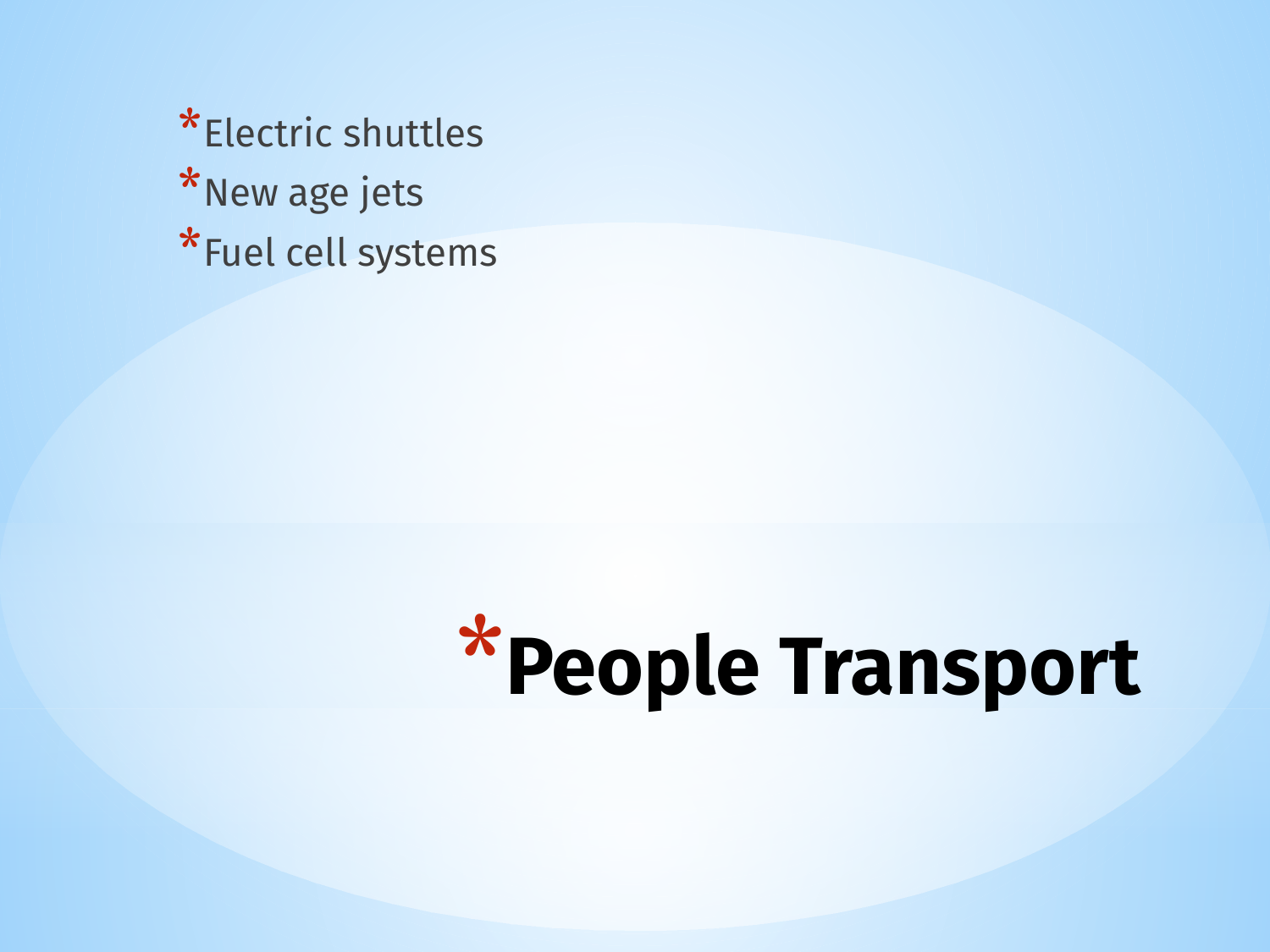

Electric shuttles
New age jets
Fuel cell systems
# People Transport